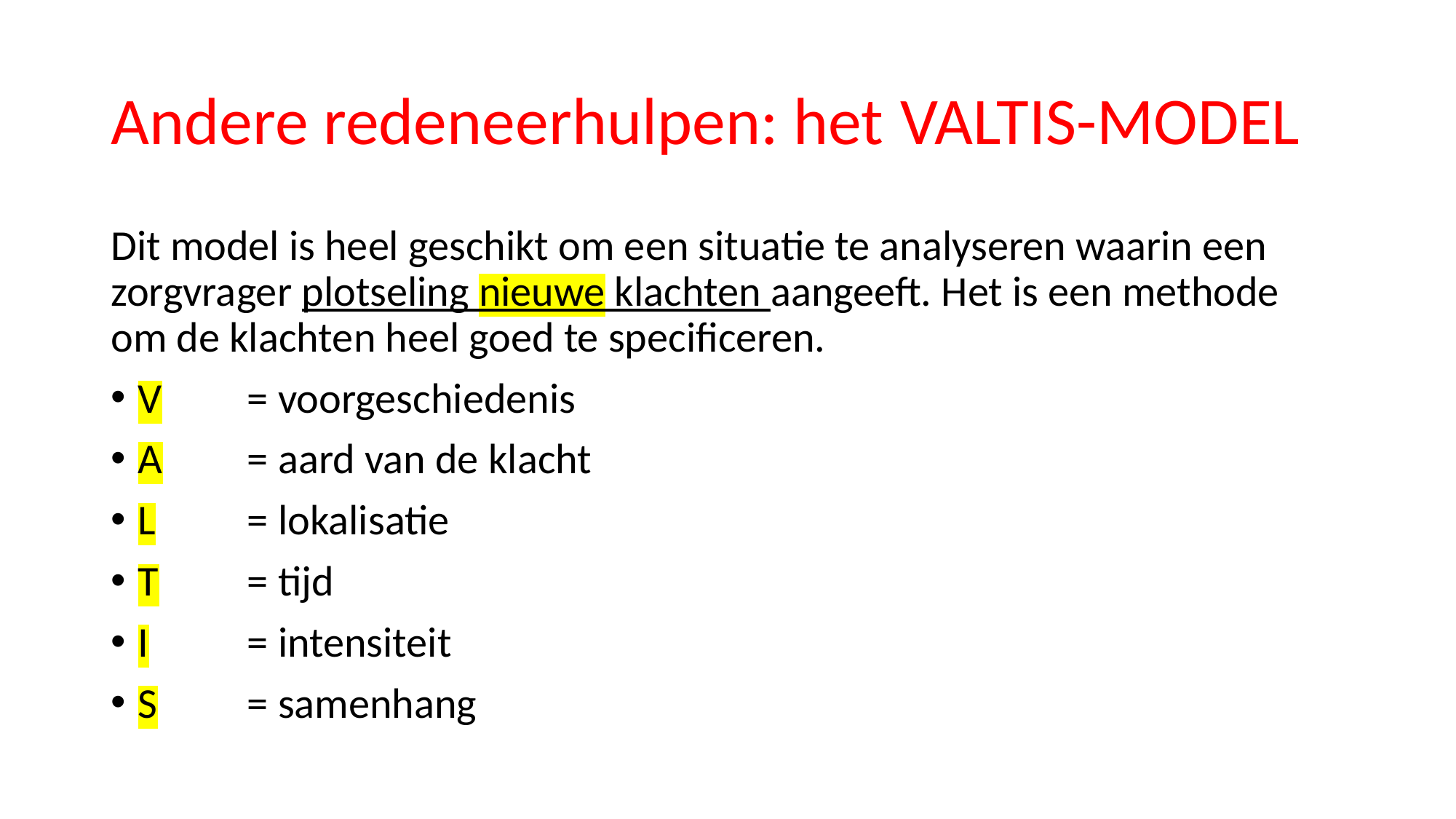

# Andere redeneerhulpen: het VALTIS-MODEL
Dit model is heel geschikt om een situatie te analyseren waarin een zorgvrager plotseling nieuwe klachten aangeeft. Het is een methode om de klachten heel goed te specificeren.
V	= voorgeschiedenis
A	= aard van de klacht
L	= lokalisatie
T	= tijd
I	= intensiteit
S	= samenhang